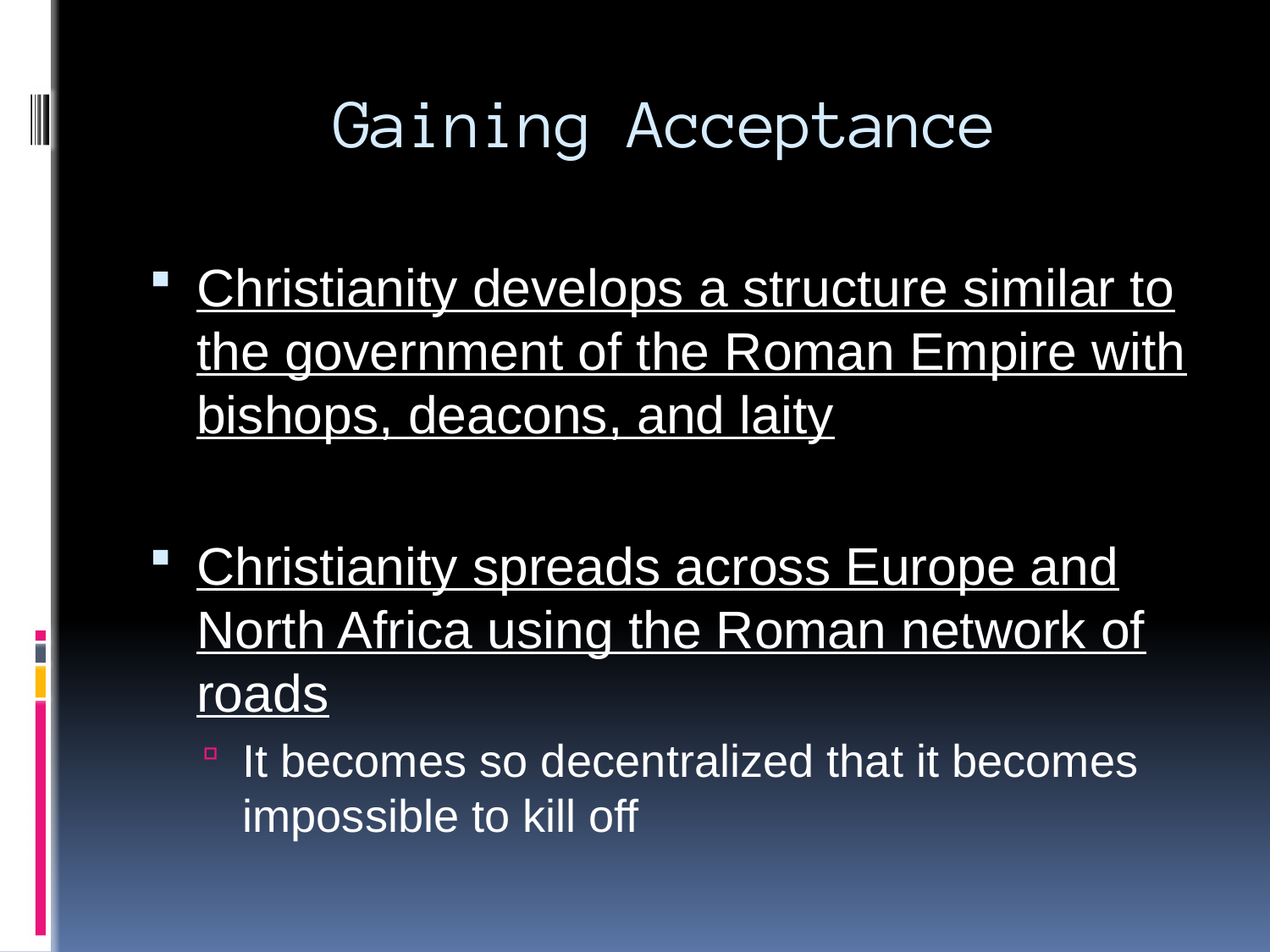

# Gaining Acceptance
Christianity develops a structure similar to the government of the Roman Empire with bishops, deacons, and laity

Christianity spreads across Europe and North Africa using the Roman network of roads
It becomes so decentralized that it becomes impossible to kill off